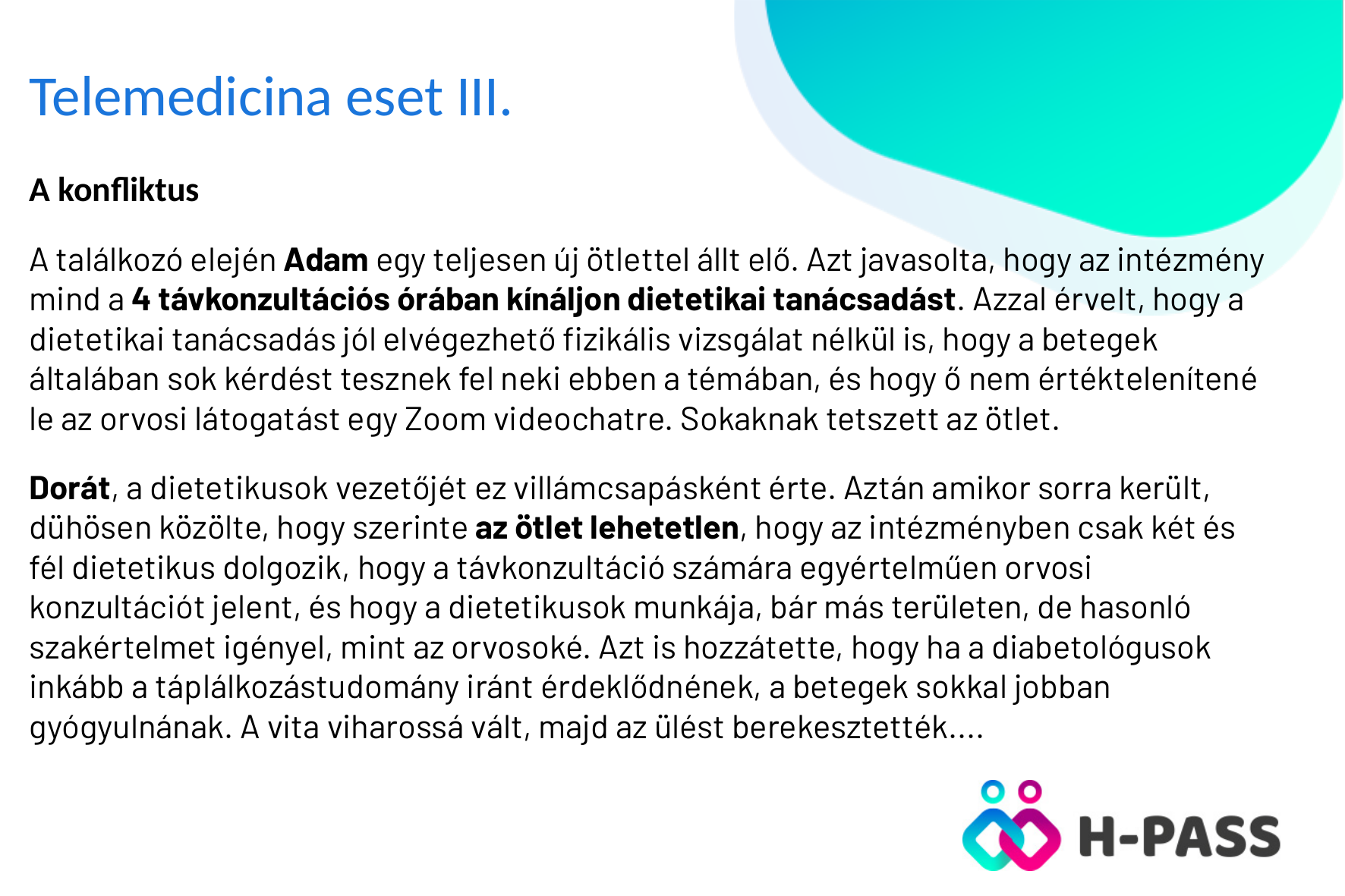

# Telemedicina eset III.
A konfliktus
A találkozó elején Adam egy teljesen új ötlettel állt elő. Azt javasolta, hogy az intézmény mind a 4 távkonzultációs órában kínáljon dietetikai tanácsadást. Azzal érvelt, hogy a dietetikai tanácsadás jól elvégezhető fizikális vizsgálat nélkül is, hogy a betegek általában sok kérdést tesznek fel neki ebben a témában, és hogy ő nem értéktelenítené le az orvosi látogatást egy Zoom videochatre. Sokaknak tetszett az ötlet.
Dorát, a dietetikusok vezetőjét ez villámcsapásként érte. Aztán amikor sorra került, dühösen közölte, hogy szerinte az ötlet lehetetlen, hogy az intézményben csak két és fél dietetikus dolgozik, hogy a távkonzultáció számára egyértelműen orvosi konzultációt jelent, és hogy a dietetikusok munkája, bár más területen, de hasonló szakértelmet igényel, mint az orvosoké. Azt is hozzátette, hogy ha a diabetológusok inkább a táplálkozástudomány iránt érdeklődnének, a betegek sokkal jobban gyógyulnának. A vita viharossá vált, majd az ülést berekesztették....